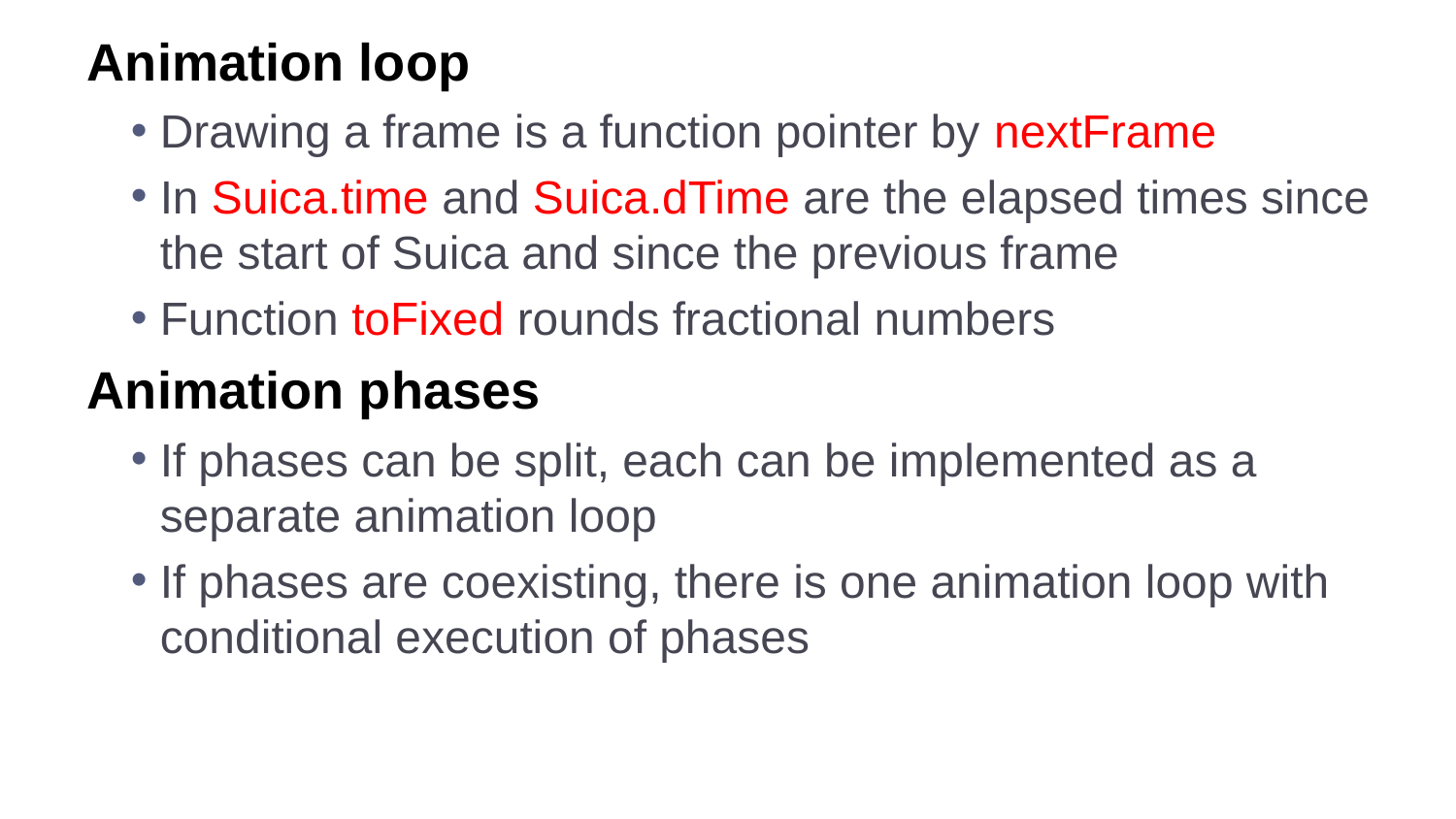

Animation loop
Drawing a frame is a function pointer by nextFrame
In Suica.time and Suica.dTime are the elapsed times since the start of Suica and since the previous frame
Function toFixed rounds fractional numbers
Animation phases
If phases can be split, each can be implemented as a separate animation loop
If phases are coexisting, there is one animation loop with conditional execution of phases